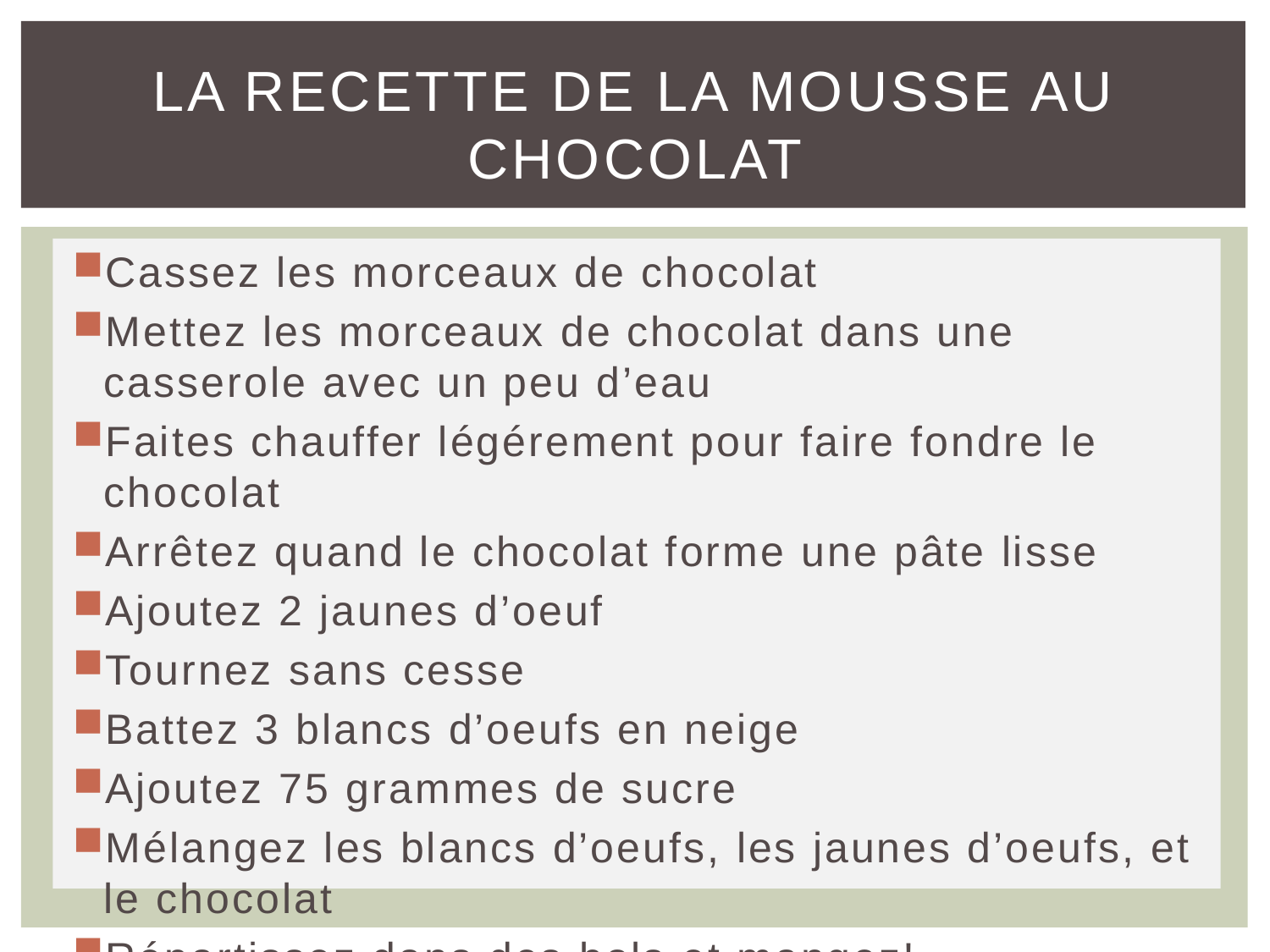

# La recette de la mousse au chocolat
Cassez les morceaux de chocolat
Mettez les morceaux de chocolat dans une casserole avec un peu d’eau
Faites chauffer légérement pour faire fondre le chocolat
Arrêtez quand le chocolat forme une pâte lisse
Ajoutez 2 jaunes d’oeuf
Tournez sans cesse
Battez 3 blancs d’oeufs en neige
Ajoutez 75 grammes de sucre
Mélangez les blancs d’oeufs, les jaunes d’oeufs, et le chocolat
Répartissez dans des bols et mangez!